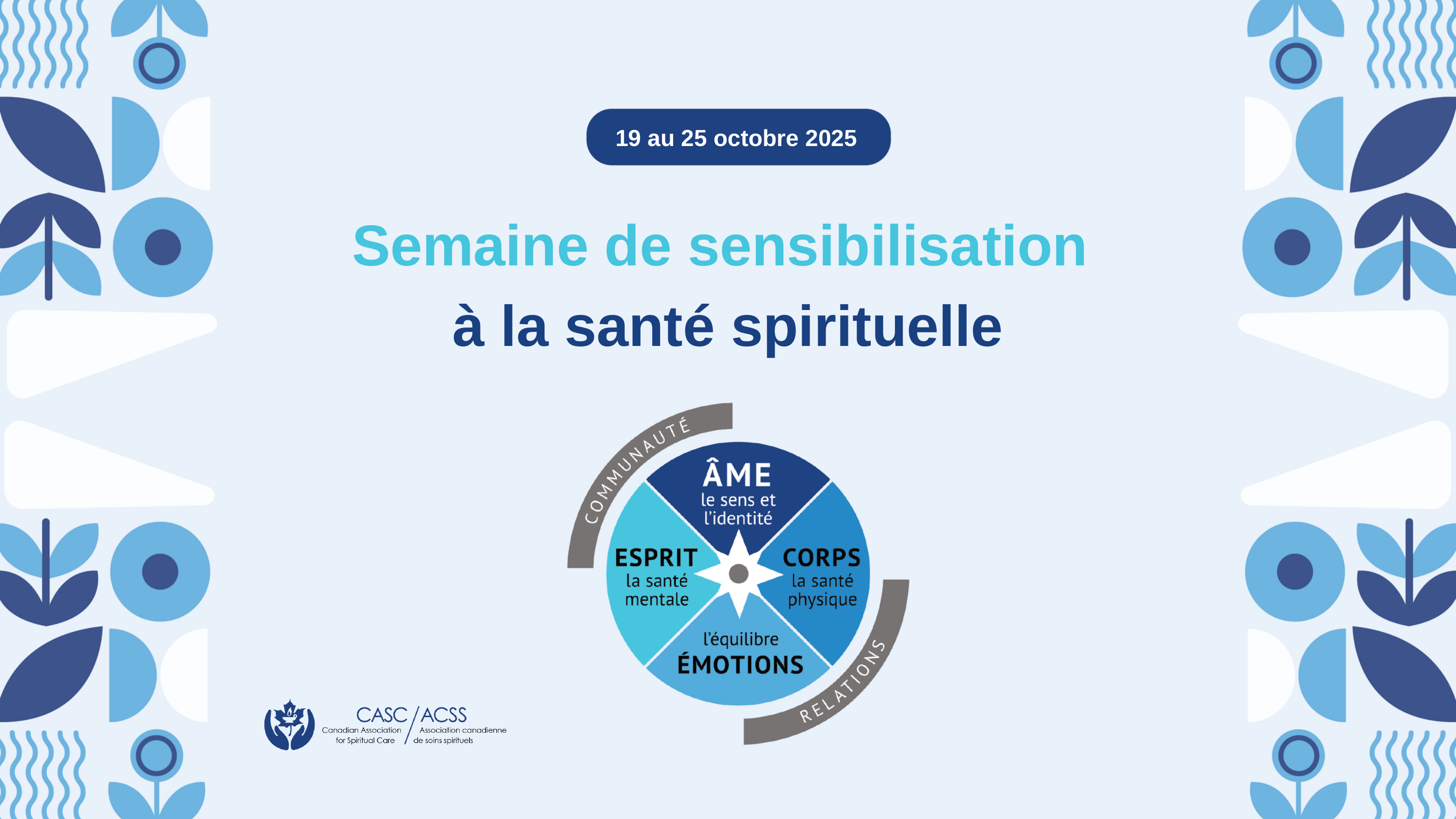

19 au 25 octobre 2025
Semaine de sensibilisation
à la santé spirituelle